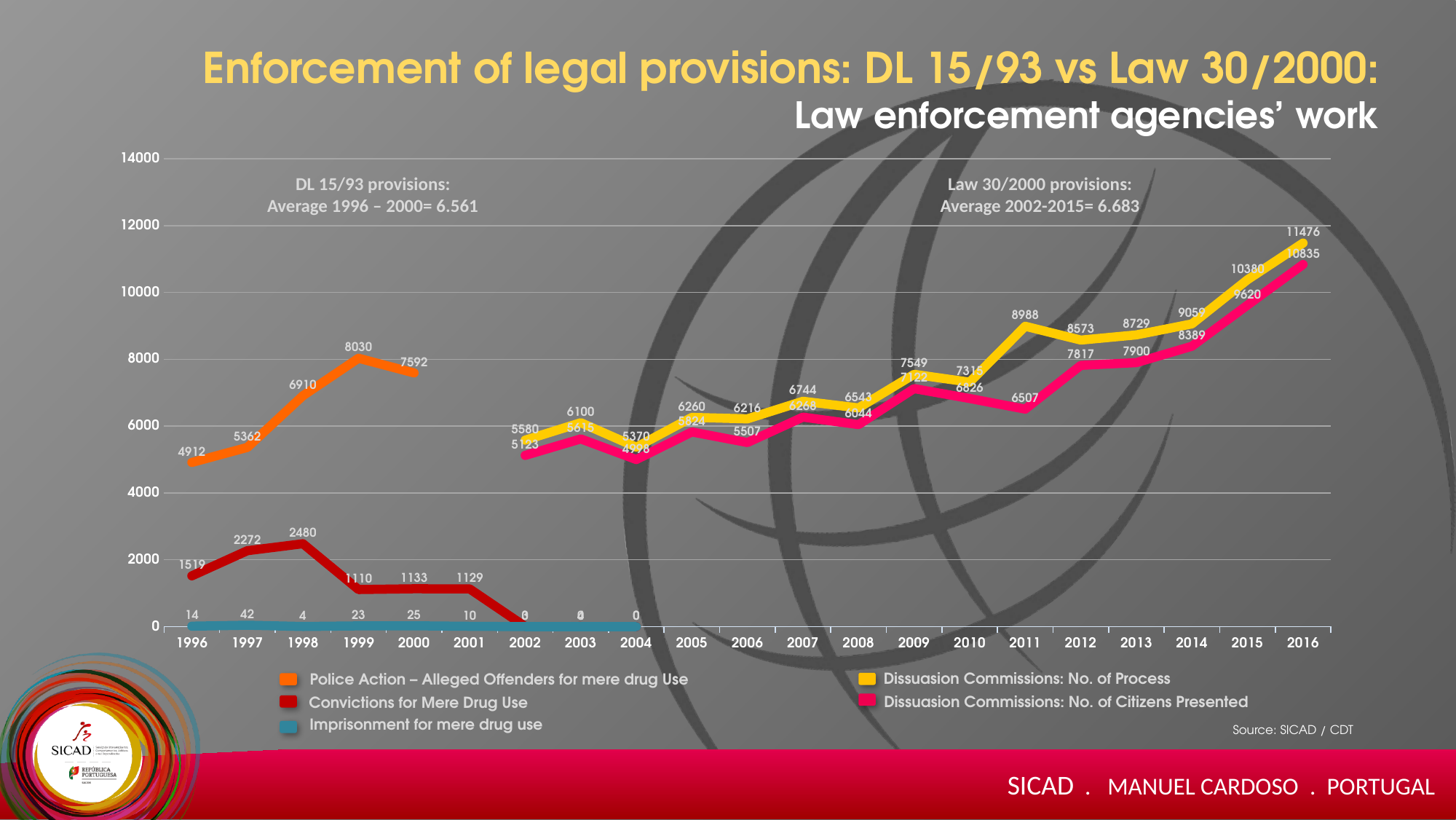

Enforcement of legal provisions: DL 15/93 vs Law 30/2000:
Law enforcement agencies’ work

### Chart

| Category | Dissuasion Commisions: Nº of Process | Dissuasion Commisions: Nº of Citizens presented | Police action - Alleged Offenders  for mere drug use | Convictions for mere drug use | Emprisionment for mere drug use |
|---|---|---|---|---|---|
| 1996 | None | None | 4912.0 | 1519.0 | 14.0 |
| 1997 | None | None | 5362.0 | 2272.0 | 42.0 |
| 1998 | None | None | 6910.0 | 2480.0 | 4.0 |
| 1999 | None | None | 8030.0 | 1110.0 | 23.0 |
| 2000 | None | None | 7592.0 | 1133.0 | 25.0 |
| 2001 | None | None | None | 1129.0 | 10.0 |
| 2002 | 5580.0 | 5123.0 | None | 3.0 | 0.0 |
| 2003 | 6100.0 | 5615.0 | None | 4.0 | 0.0 |
| 2004 | 5370.0 | 4998.0 | None | 0.0 | 0.0 |
| 2005 | 6260.0 | 5824.0 | None | None | None |
| 2006 | 6216.0 | 5507.0 | None | None | None |
| 2007 | 6744.0 | 6268.0 | None | None | None |
| 2008 | 6543.0 | 6044.0 | None | None | None |
| 2009 | 7549.0 | 7122.0 | None | None | None |
| 2010 | 7315.0 | 6826.0 | None | None | None |
| 2011 | 8988.0 | 6507.0 | None | None | None |
| 2012 | 8573.0 | 7817.0 | None | None | None |
| 2013 | 8729.0 | 7900.0 | None | None | None |
| 2014 | 9059.0 | 8389.0 | None | None | None |
| 2015 | 10380.0 | 9620.0 | None | None | None |
| 2016 | 11476.0 | 10835.0 | None | None | None |
DL 15/93 provisions:
Average 1996 – 2000= 6.561
Law 30/2000 provisions:
Average 2002-2015= 6.683
Dissuasion Commissions: No. of Process
Police Action – Alleged Offenders for mere drug Use

Dissuasion Commissions: No. of Citizens Presented
Convictions for Mere Drug Use

Imprisonment for mere drug use

Source: SICAD / CDT